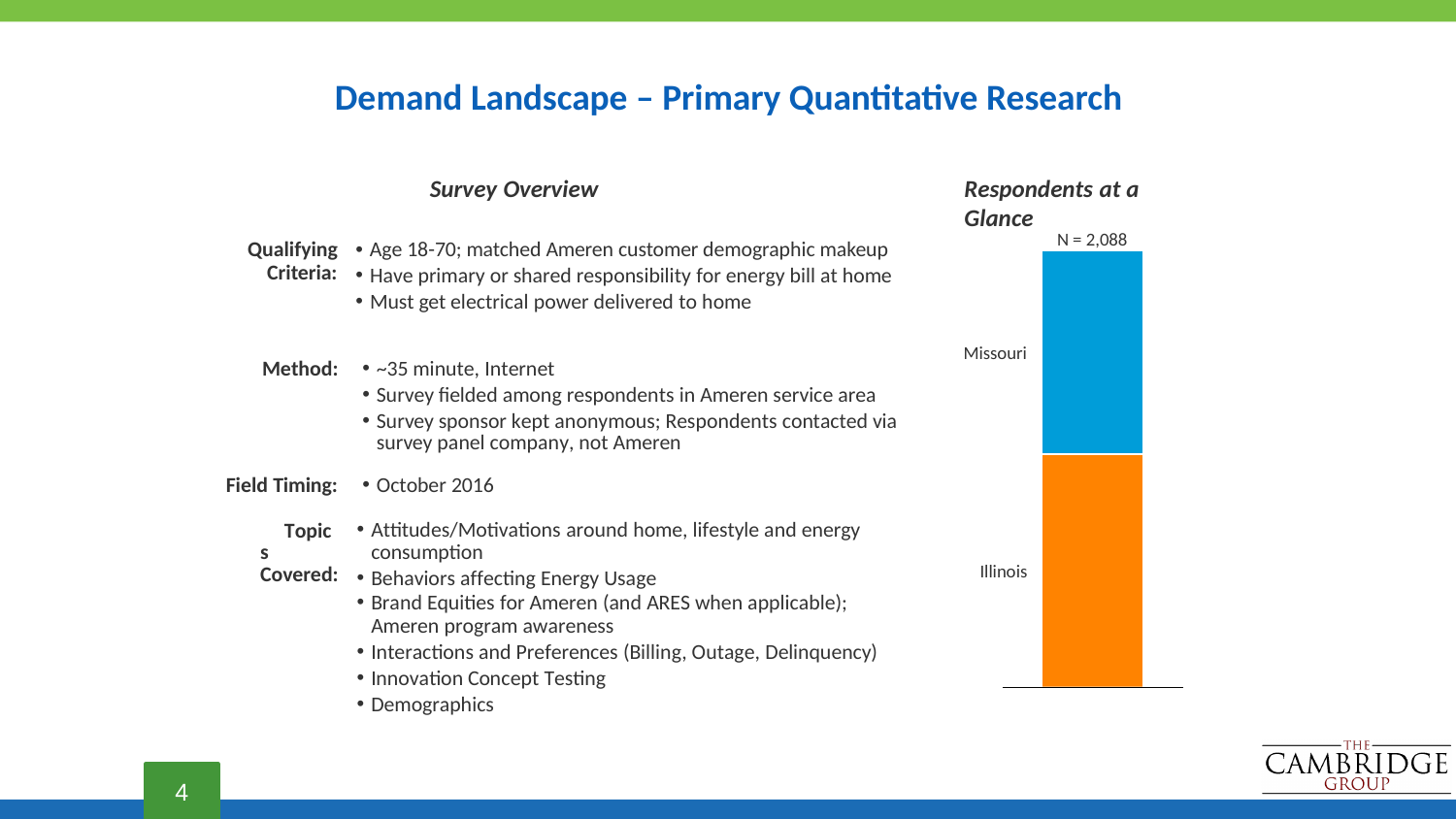

# Demand Landscape – Primary Quantitative Research
Survey Overview
Respondents at a Glance
N = 2,088
• Age 18-70; matched Ameren customer demographic makeup
Have primary or shared responsibility for energy bill at home
Must get electrical power delivered to home
Qualifying
Criteria:

Missouri
~35 minute, Internet
Survey fielded among respondents in Ameren service area
Survey sponsor kept anonymous; Respondents contacted via survey panel company, not Ameren
October 2016
Method:

Field Timing:
Attitudes/Motivations around home, lifestyle and energy consumption
Behaviors affecting Energy Usage
Brand Equities for Ameren (and ARES when applicable);
Ameren program awareness
Interactions and Preferences (Billing, Outage, Delinquency)
Innovation Concept Testing
Demographics
Topics Covered:
Illinois

4